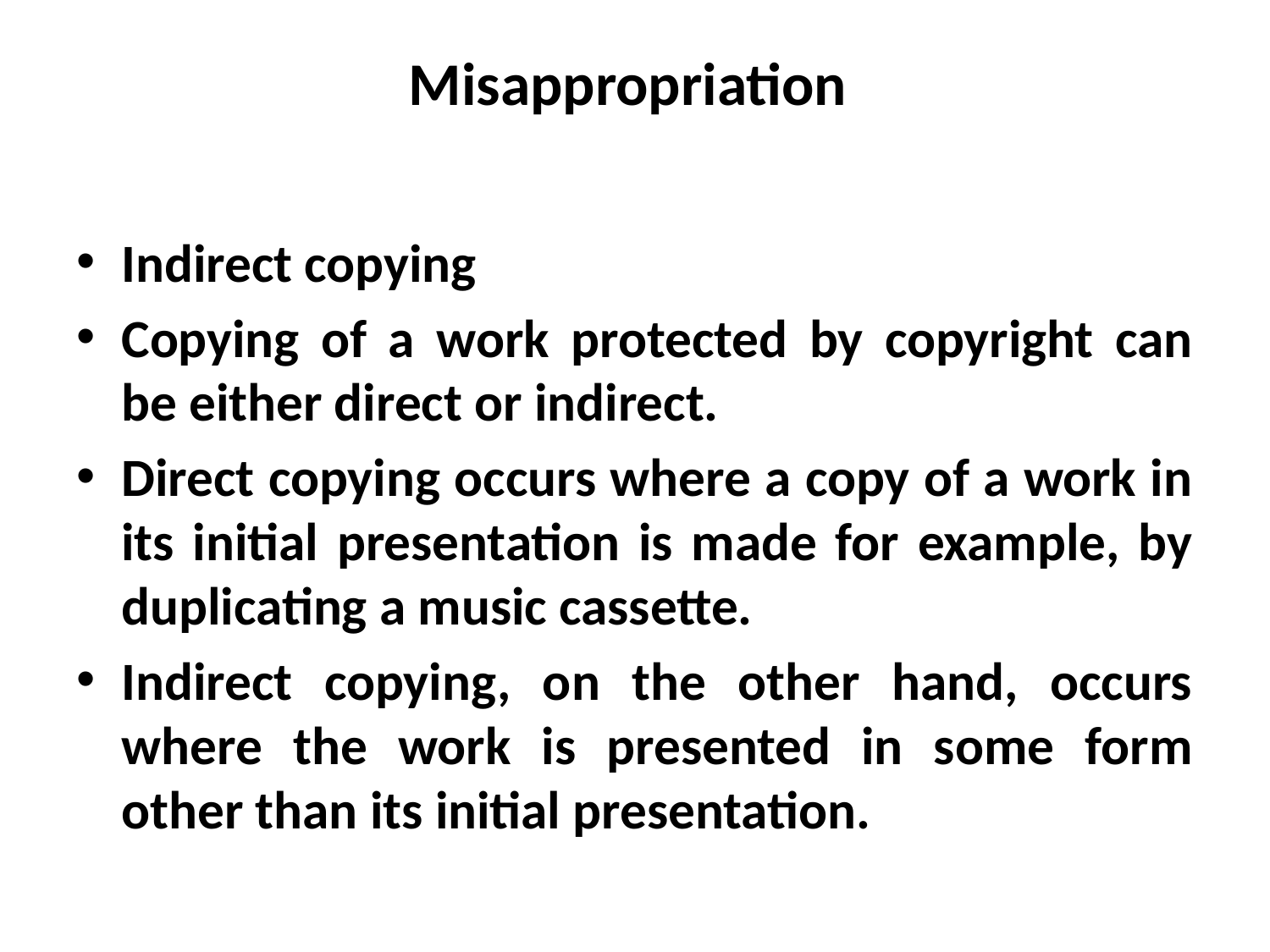

# Misappropriation
Indirect copying
Copying of a work protected by copyright can be either direct or indirect.
Direct copying occurs where a copy of a work in its initial presentation is made for example, by duplicating a music cassette.
Indirect copying, on the other hand, occurs where the work is presented in some form other than its initial presentation.